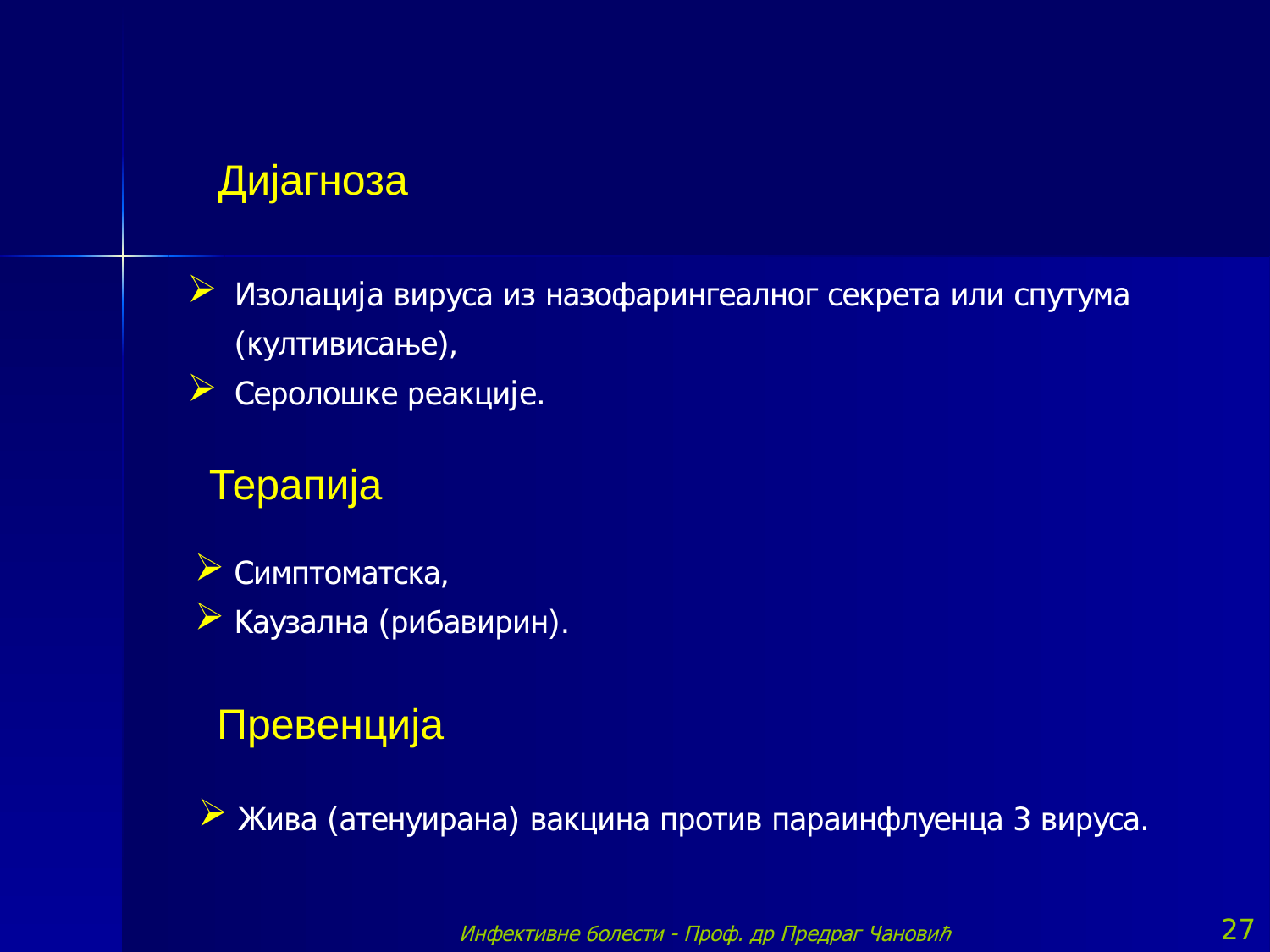

Дијагноза
Изолација вируса из назофарингеалног секрета или спутума (култивисање),
Серолошке реакције.
Терапија
 Симптоматска,
 Каузална (рибавирин).
Превенција
 Жива (атенуирана) вакцина против параинфлуенца 3 вируса.
Инфективне болести - Проф. др Предраг Чановић
27